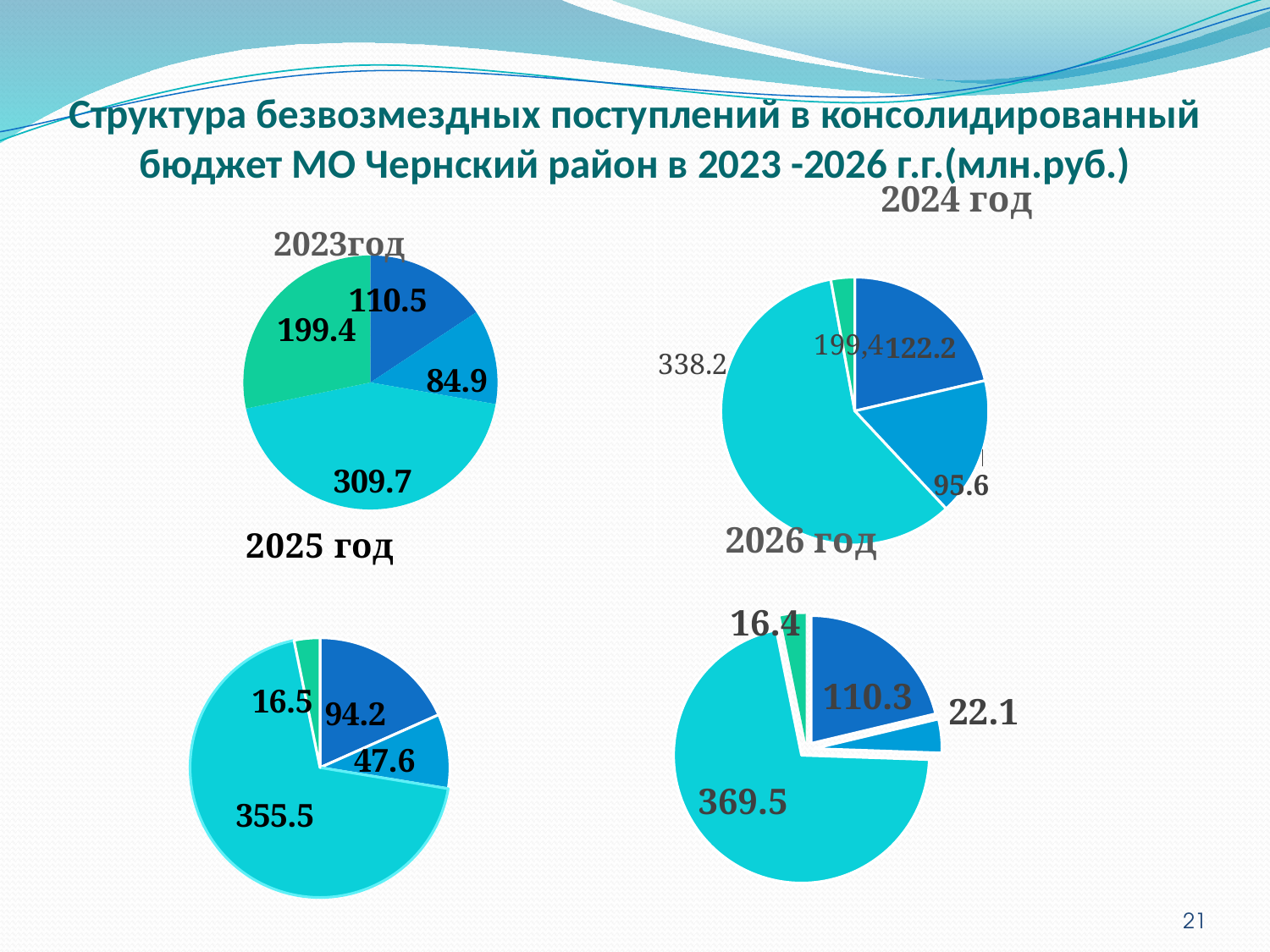

# Структура безвозмездных поступлений в консолидированный бюджет МО Чернский район в 2023 -2026 г.г.(млн.руб.)

### Chart: 2024 год

| Category | 2024 |
|---|---|
| дотация | 122.2 |
| субсидия | 95.6 |
| субвенция | 338.2 |

### Chart: 2023год

| Category | 2023 |
|---|---|
| дотация | 110.5 |
| субсидия | 84.9 |
| субвенция | 309.7 |
| межбюджетные трансферты  | 199.4 |

### Chart: 2026 год

| Category | 2026 |
|---|---|
| дотация | 110.3 |
| субсидия | 22.1 |
| субвенция | 369.5 |

### Chart: 2025 год

| Category | 2025 |
|---|---|
| дотация | 94.2 |
| субсидия | 47.6 |
| субвенция | 355.5 |
| меж.трансферты | 16.5 |
21